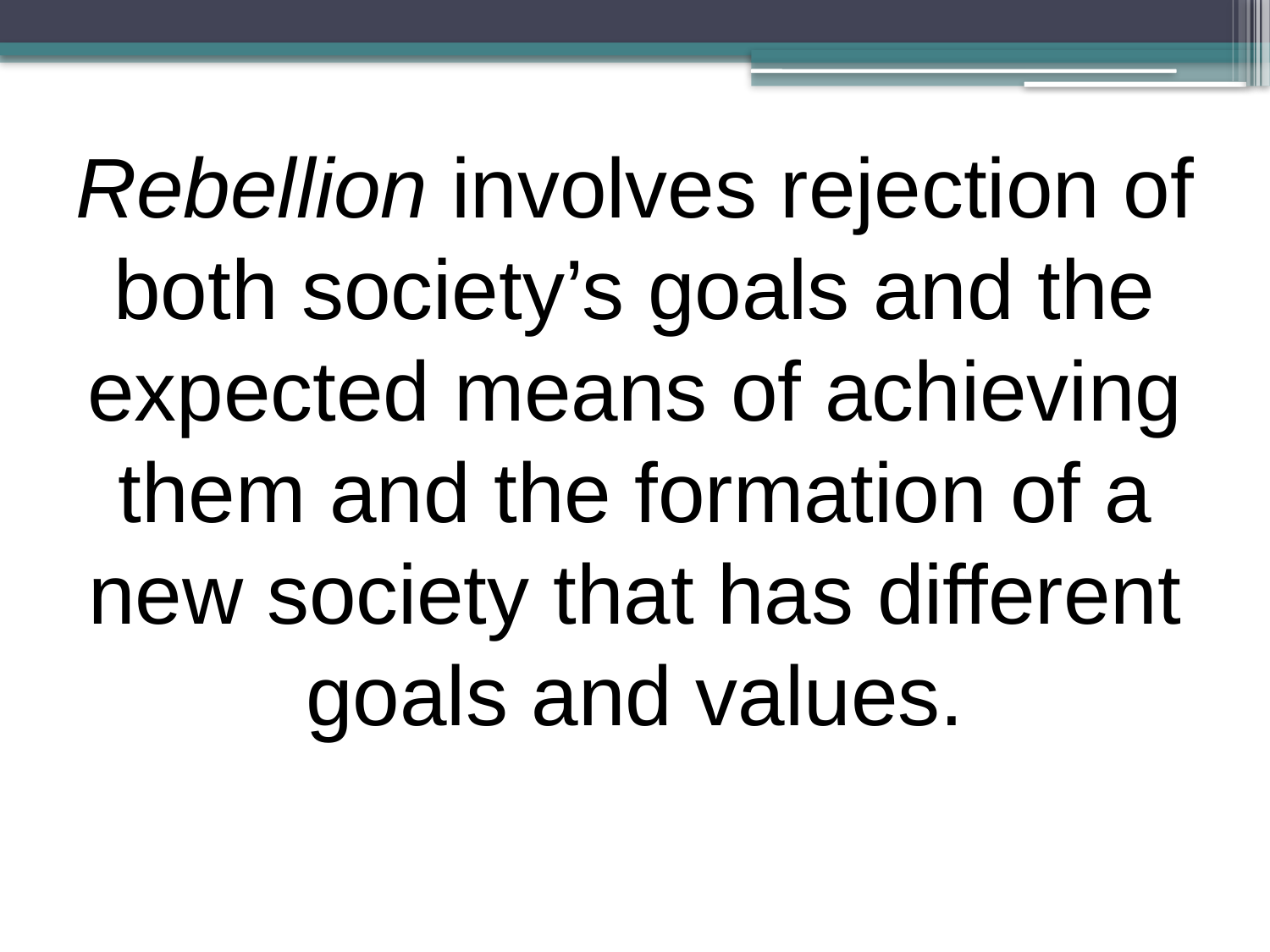

Rebellion involves rejection of both society’s goals and the expected means of achieving them and the formation of a new society that has different goals and values.